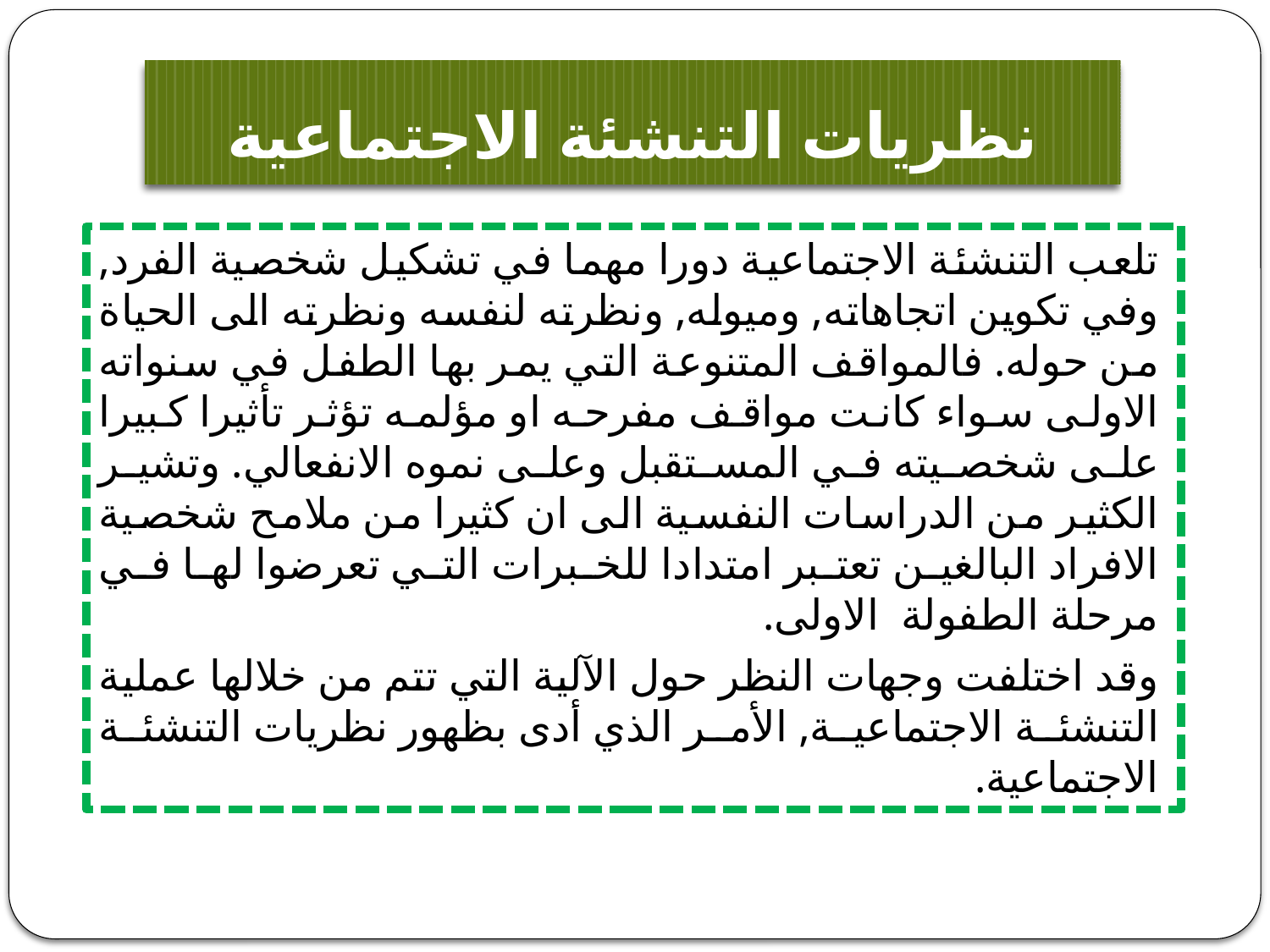

# نظريات التنشئة الاجتماعية
تلعب التنشئة الاجتماعية دورا مهما في تشكيل شخصية الفرد, وفي تكوين اتجاهاته, وميوله, ونظرته لنفسه ونظرته الى الحياة من حوله. فالمواقف المتنوعة التي يمر بها الطفل في سنواته الاولى سواء كانت مواقف مفرحه او مؤلمه تؤثر تأثيرا كبيرا على شخصيته في المستقبل وعلى نموه الانفعالي. وتشير الكثير من الدراسات النفسية الى ان كثيرا من ملامح شخصية الافراد البالغين تعتبر امتدادا للخبرات التي تعرضوا لها في مرحلة الطفولة  الاولى.
وقد اختلفت وجهات النظر حول الآلية التي تتم من خلالها عملية التنشئة الاجتماعية, الأمر الذي أدى بظهور نظريات التنشئة الاجتماعية.